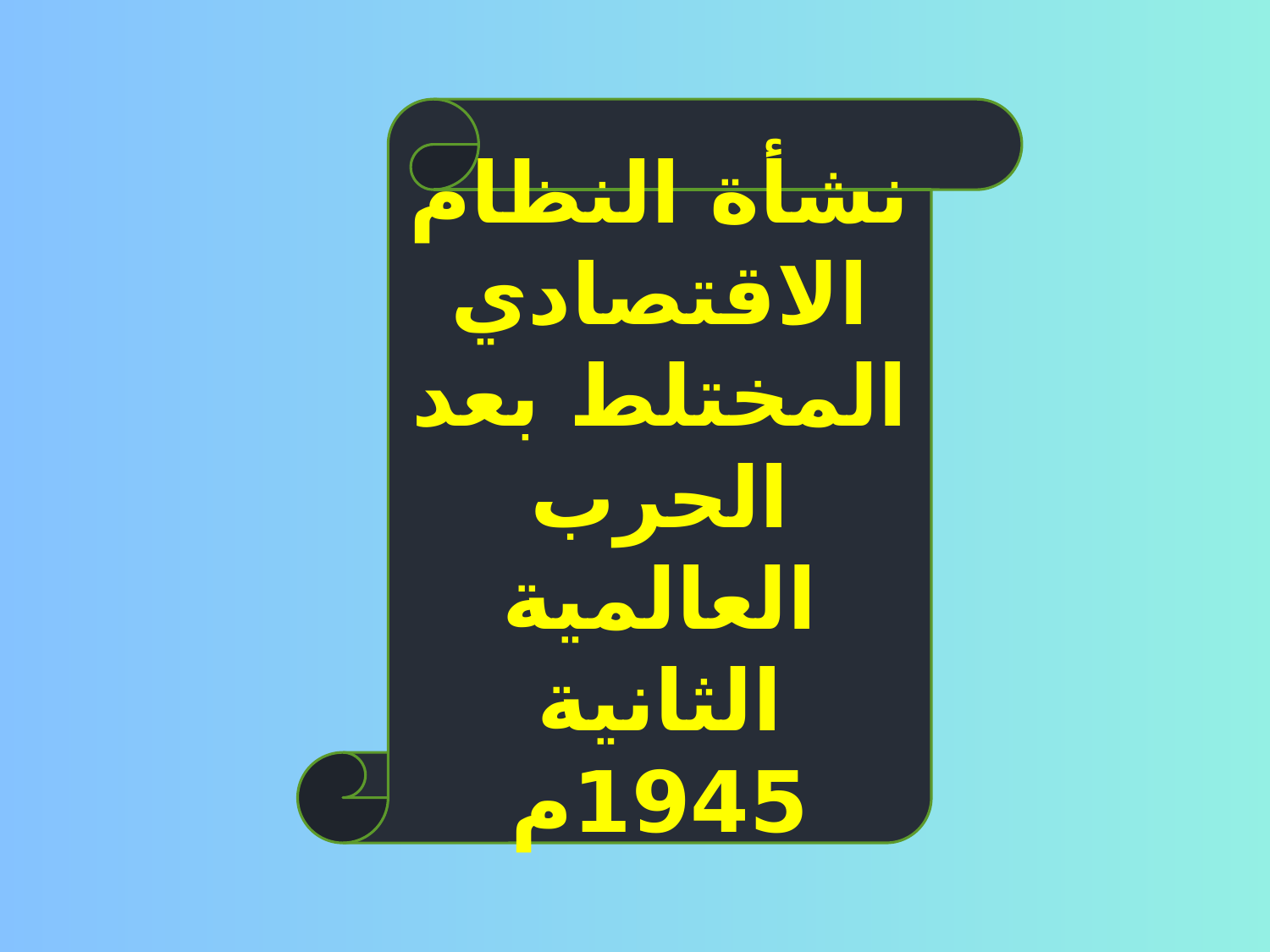

نشأة النظام الاقتصادي المختلط بعد الحرب العالمية الثانية 1945م